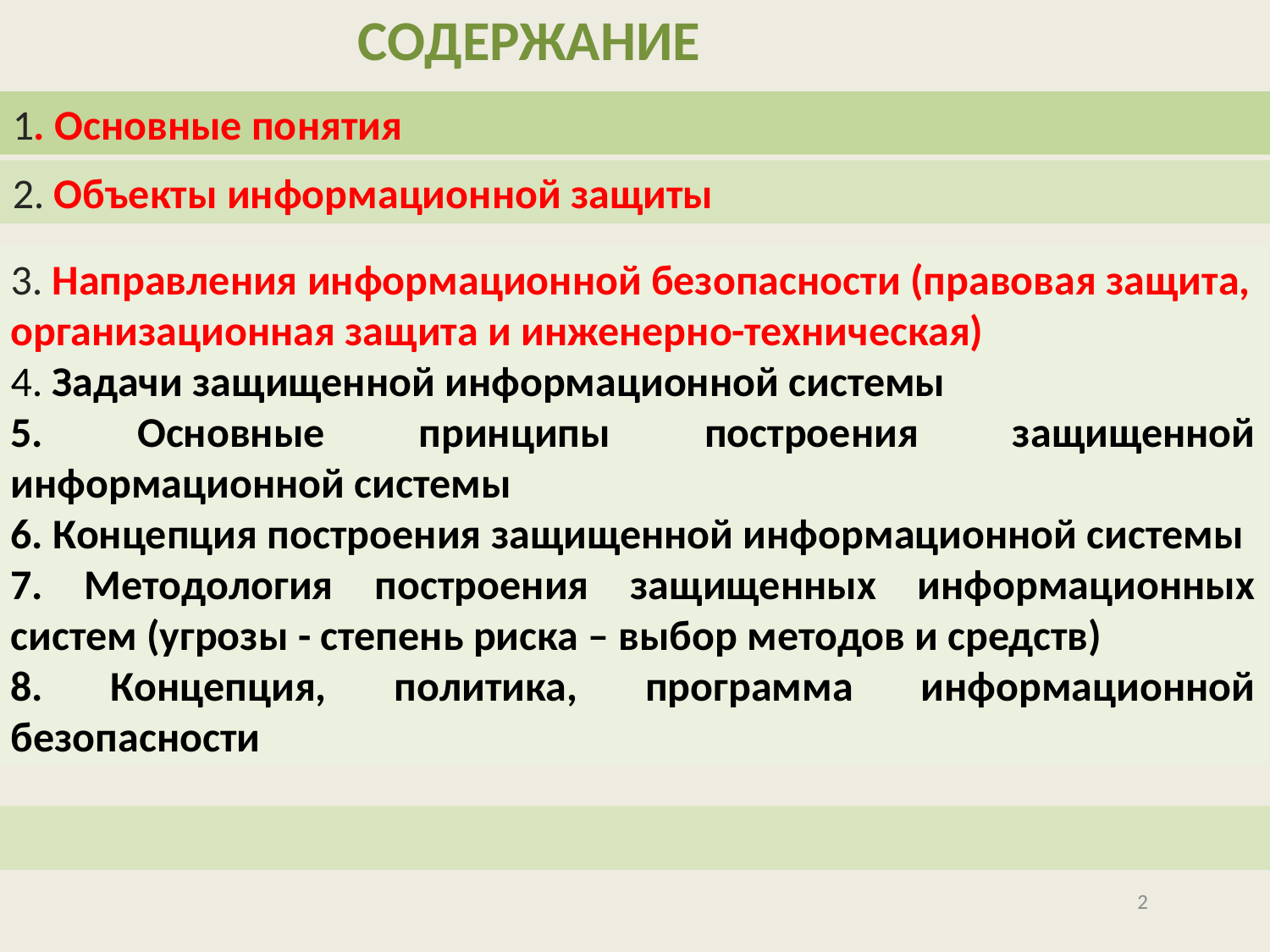

СОДЕРЖАНИЕ
1. Основные понятия
2. Объекты информационной защиты
3. Направления информационной безопасности (правовая защита, организационная защита и инженерно-техническая)
4. Задачи защищенной информационной системы
5. Основные принципы построения защищенной информационной системы
6. Концепция построения защищенной информационной системы
7. Методология построения защищенных информационных систем (угрозы - степень риска – выбор методов и средств)
8. Концепция, политика, программа информационной безопасности

2